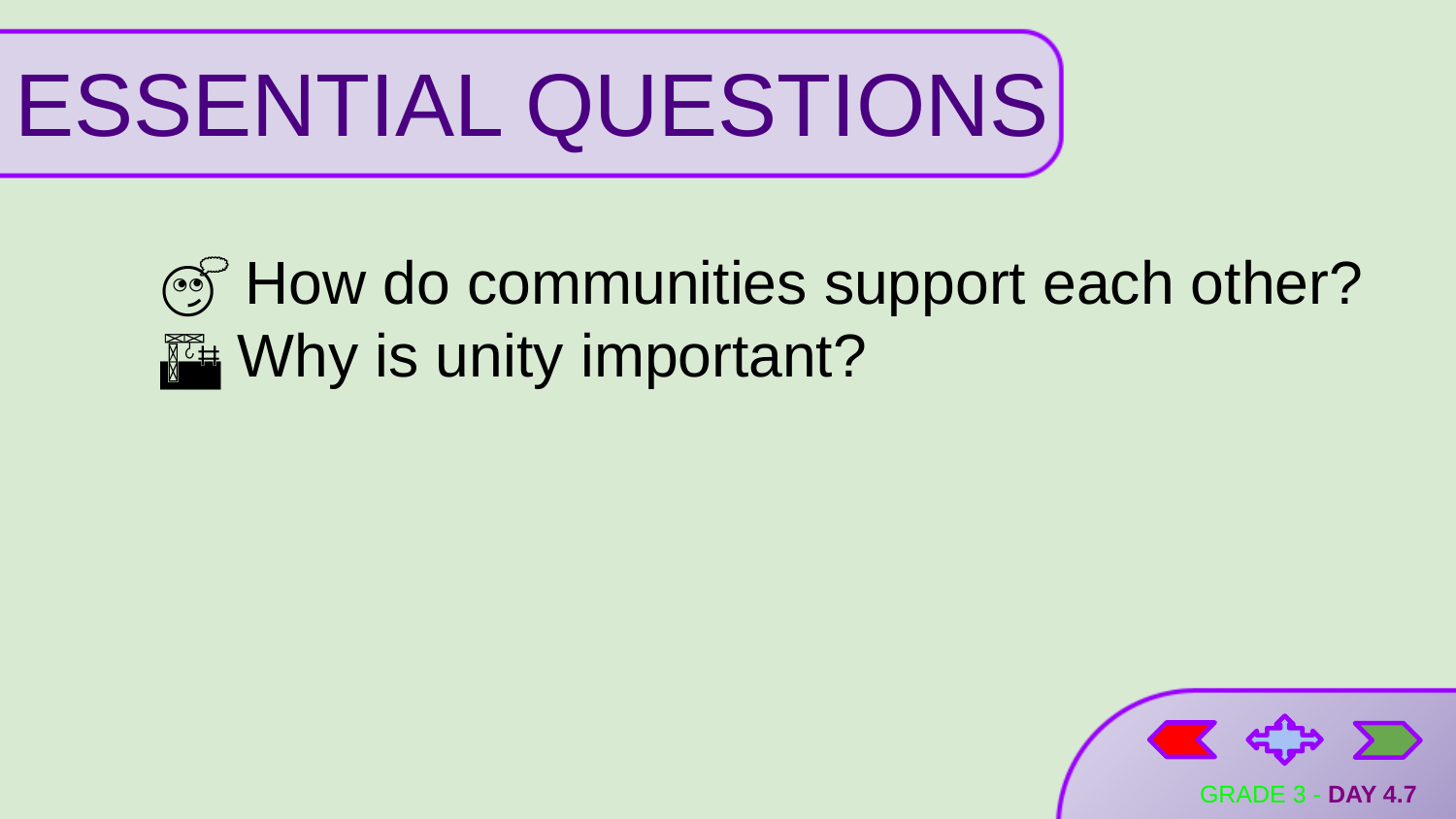

# ESSENTIAL QUESTIONS

🤔 How do communities support each other?
🏗️ Why is unity important?

GRADE 3 - DAY 4.7